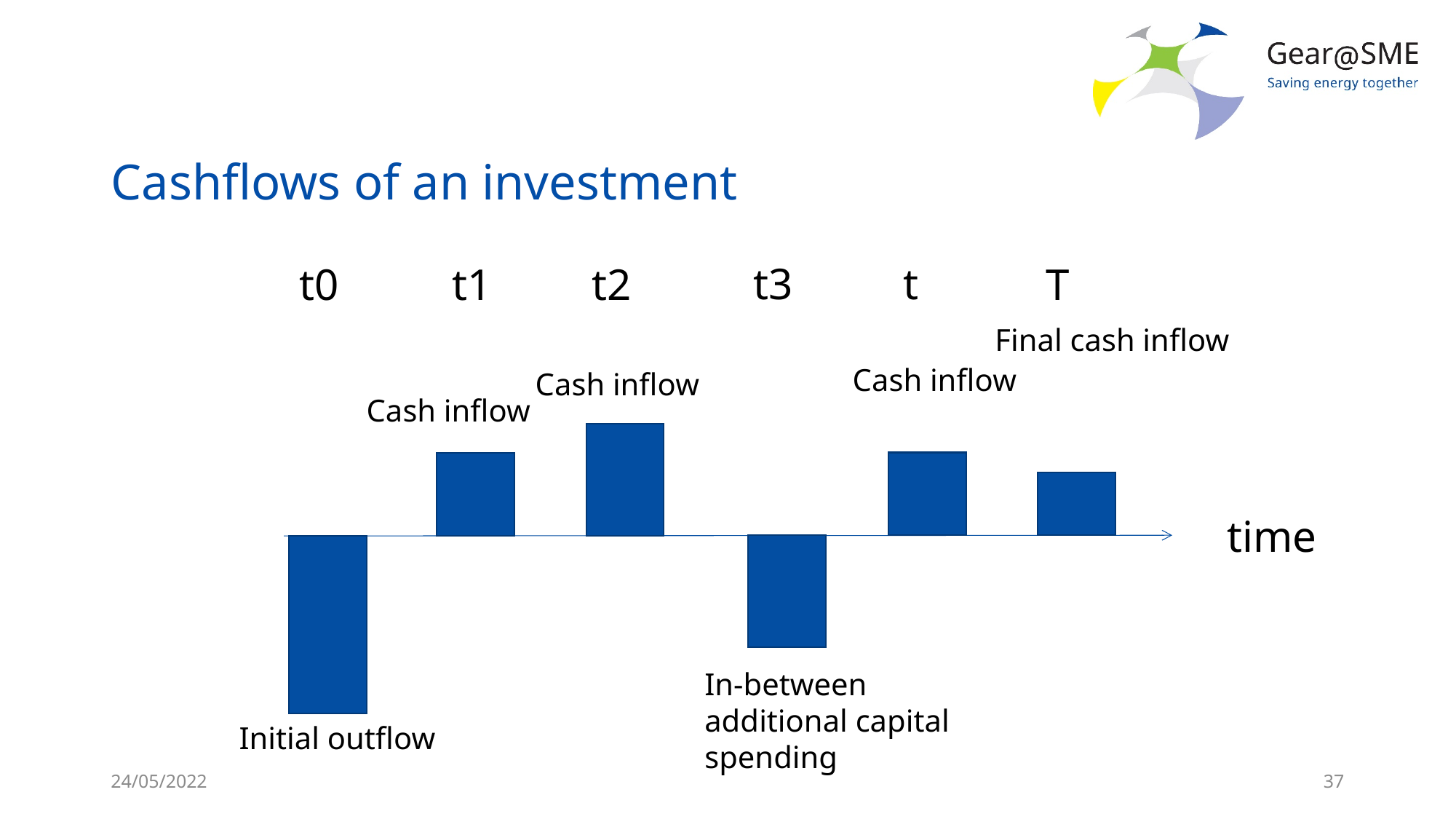

# Cashflows of an investment
t3
t
t0
t1
t2
T
Final cash inflow
Cash inflow
Cash inflow
Cash inflow

time

In-between additional capital spending
Initial outflow

24/05/2022
37